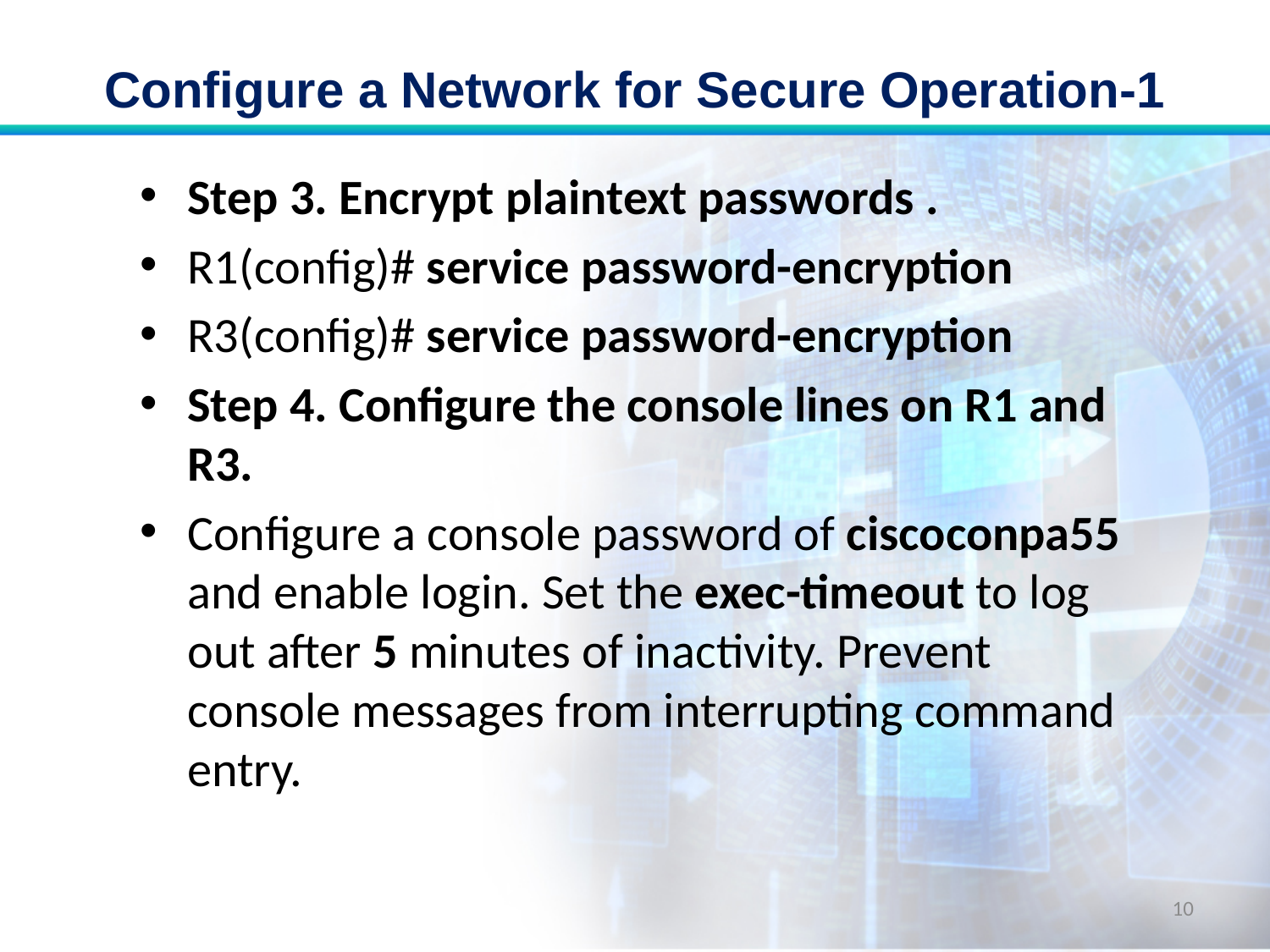

# Configure a Network for Secure Operation-1
Step 3. Encrypt plaintext passwords .
R1(config)# service password-encryption
R3(config)# service password-encryption
Step 4. Configure the console lines on R1 and R3.
Configure a console password of ciscoconpa55 and enable login. Set the exec-timeout to log out after 5 minutes of inactivity. Prevent console messages from interrupting command entry.
10